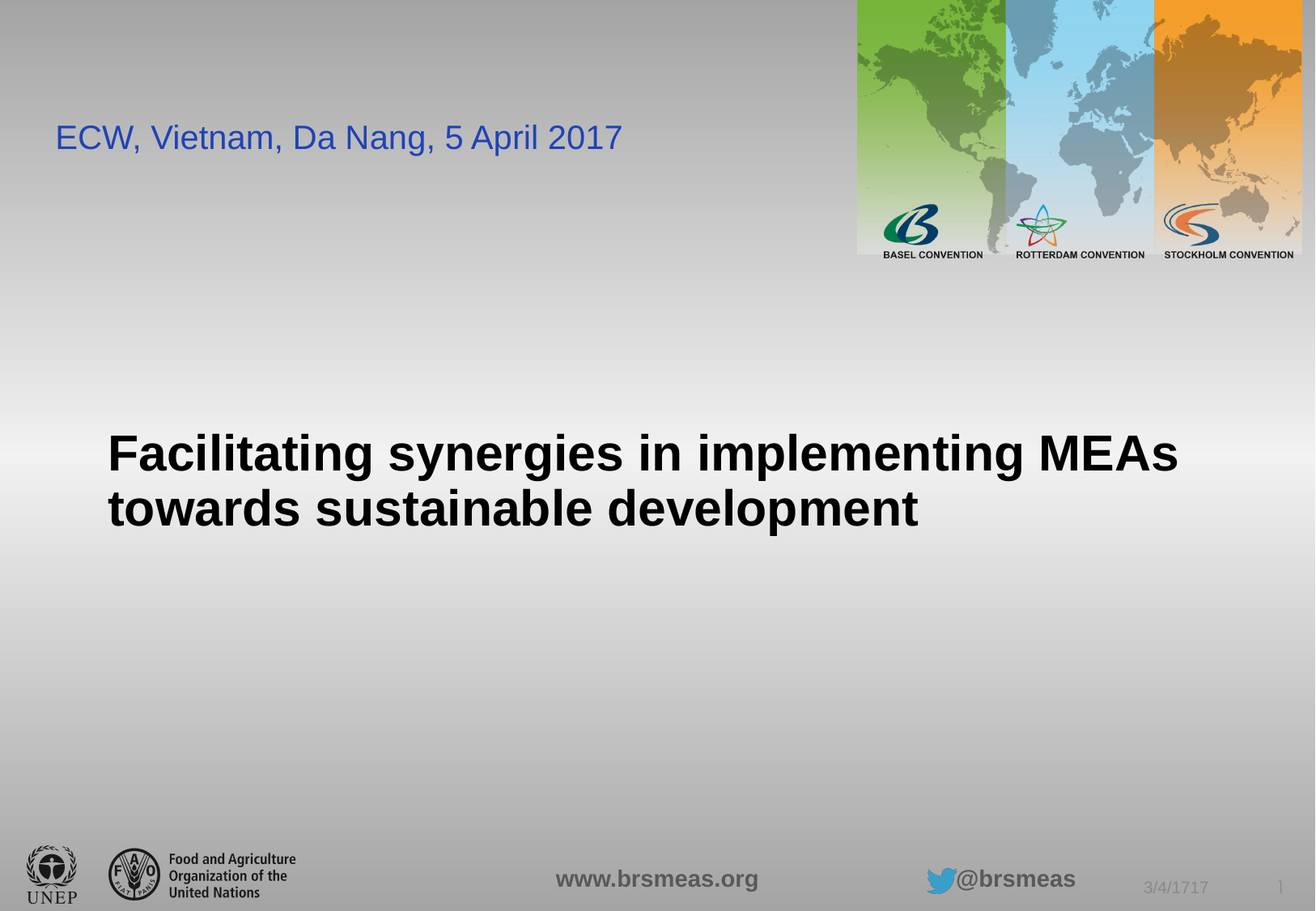

ECW, Vietnam, Da Nang, 5 April 2017
# Facilitating synergies in implementing MEAs towards sustainable development